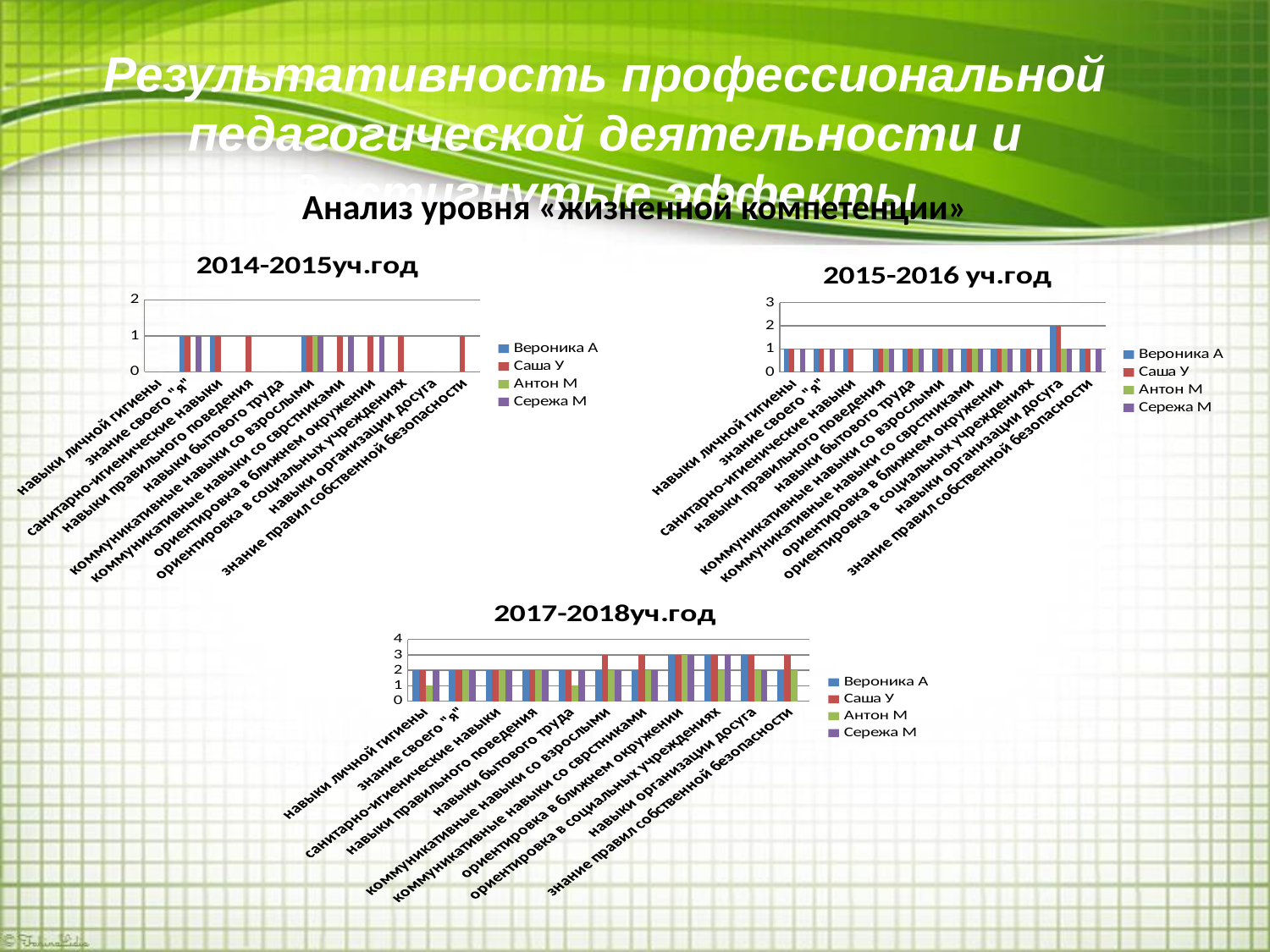

Результативность профессиональной педагогической деятельности и достигнутые эффекты
Анализ уровня «жизненной компетенции»

### Chart: 2014-2015уч.год

| Category | Вероника А | Саша У | Антон М | Сережа М |
|---|---|---|---|---|
| навыки личной гигиены | 0.0 | 0.0 | 0.0 | 0.0 |
| знание своего "я" | 1.0 | 1.0 | 0.0 | 1.0 |
| санитарно-игиенические навыки | 1.0 | 1.0 | 0.0 | 0.0 |
| навыки правильного поведения | 0.0 | 1.0 | 0.0 | 0.0 |
| навыки бытового труда | 0.0 | 0.0 | 0.0 | 0.0 |
| коммуникативные навыки со взрослыми | 1.0 | 1.0 | 1.0 | 1.0 |
| коммуникативные навыки со сврстниками | 0.0 | 1.0 | 0.0 | 1.0 |
| ориентировка в ближнем окружении | 0.0 | 1.0 | 0.0 | 1.0 |
| ориентировка в социальных учреждениях | 0.0 | 1.0 | 0.0 | 0.0 |
| навыки организации досуга | 0.0 | 0.0 | 0.0 | 0.0 |
| знание правил собственной безопасности | 0.0 | 1.0 | 0.0 | 0.0 |

### Chart: 2015-2016 уч.год

| Category | Вероника А | Саша У | Антон М | Сережа М |
|---|---|---|---|---|
| навыки личной гигиены | 1.0 | 1.0 | 0.0 | 1.0 |
| знание своего "я" | 1.0 | 1.0 | 0.0 | 1.0 |
| санитарно-игиенические навыки | 1.0 | 1.0 | 0.0 | 0.0 |
| навыки правильного поведения | 1.0 | 1.0 | 1.0 | 1.0 |
| навыки бытового труда | 1.0 | 1.0 | 1.0 | 1.0 |
| коммуникативные навыки со взрослыми | 1.0 | 1.0 | 1.0 | 1.0 |
| коммуникативные навыки со сврстниками | 1.0 | 1.0 | 1.0 | 1.0 |
| ориентировка в ближнем окружении | 1.0 | 1.0 | 1.0 | 1.0 |
| ориентировка в социальных учреждениях | 1.0 | 1.0 | 0.0 | 1.0 |
| навыки организации досуга | 2.0 | 2.0 | 1.0 | 1.0 |
| знание правил собственной безопасности | 1.0 | 1.0 | 0.0 | 1.0 |

### Chart: 2017-2018уч.год

| Category | Вероника А | Саша У | Антон М | Сережа М |
|---|---|---|---|---|
| навыки личной гигиены | 2.0 | 2.0 | 1.0 | 2.0 |
| знание своего "я" | 2.0 | 2.0 | 2.0 | 2.0 |
| санитарно-игиенические навыки | 2.0 | 2.0 | 2.0 | 2.0 |
| навыки правильного поведения | 2.0 | 2.0 | 2.0 | 2.0 |
| навыки бытового труда | 2.0 | 2.0 | 1.0 | 2.0 |
| коммуникативные навыки со взрослыми | 2.0 | 3.0 | 2.0 | 2.0 |
| коммуникативные навыки со сврстниками | 2.0 | 3.0 | 2.0 | 2.0 |
| ориентировка в ближнем окружении | 3.0 | 3.0 | 3.0 | 3.0 |
| ориентировка в социальных учреждениях | 3.0 | 3.0 | 2.0 | 3.0 |
| навыки организации досуга | 3.0 | 3.0 | 2.0 | 2.0 |
| знание правил собственной безопасности | 2.0 | 3.0 | 2.0 | 0.0 |